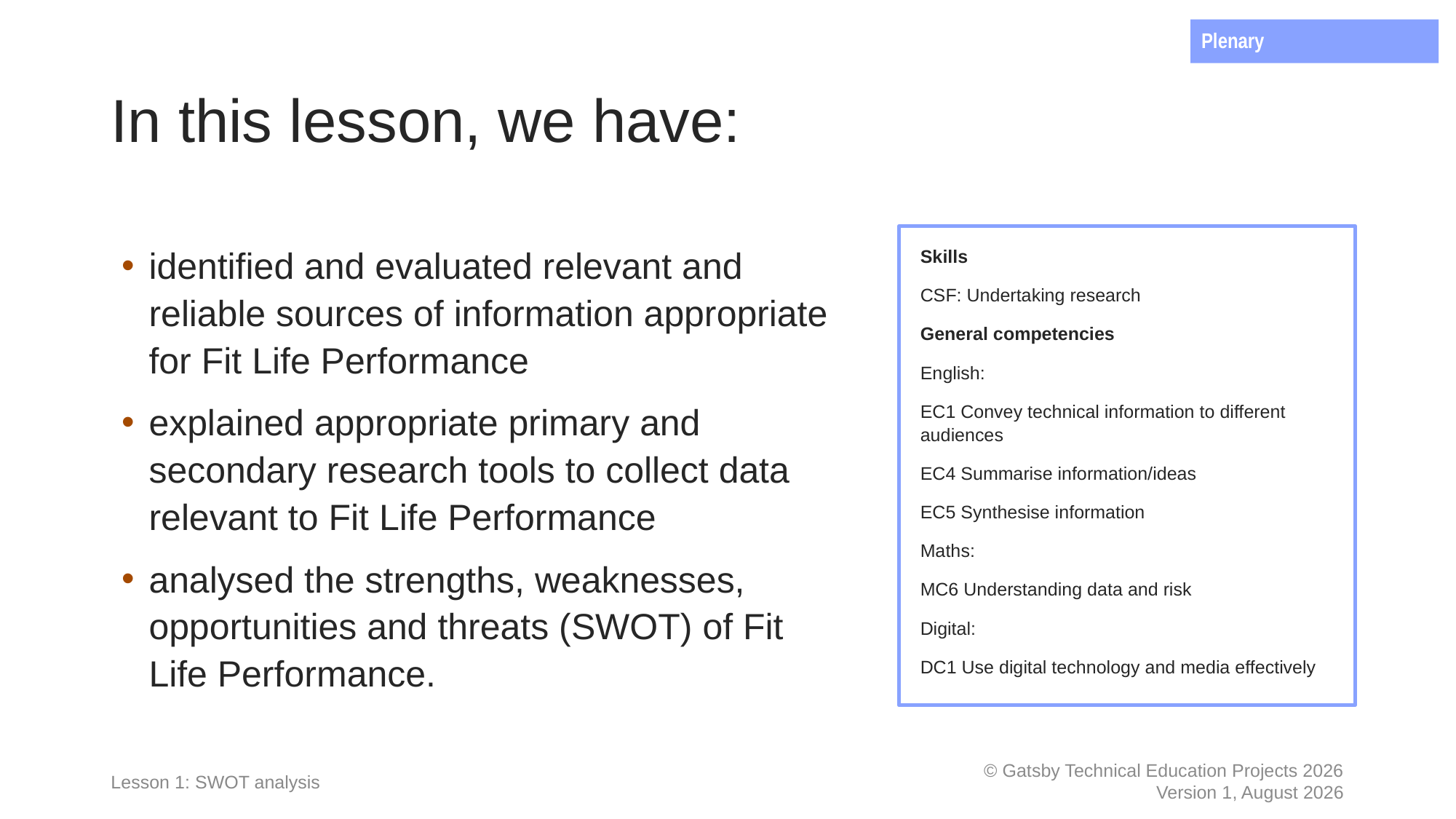

Plenary
# In this lesson, we have:
identified and evaluated relevant and reliable sources of information appropriate for Fit Life Performance
explained appropriate primary and secondary research tools to collect data relevant to Fit Life Performance
analysed the strengths, weaknesses, opportunities and threats (SWOT) of Fit Life Performance.
Skills
CSF: Undertaking research
General competencies
English:
EC1 Convey technical information to different audiences
EC4 Summarise information/ideas
EC5 Synthesise information
Maths:
MC6 Understanding data and risk
Digital:
DC1 Use digital technology and media effectively
Lesson 1: SWOT analysis